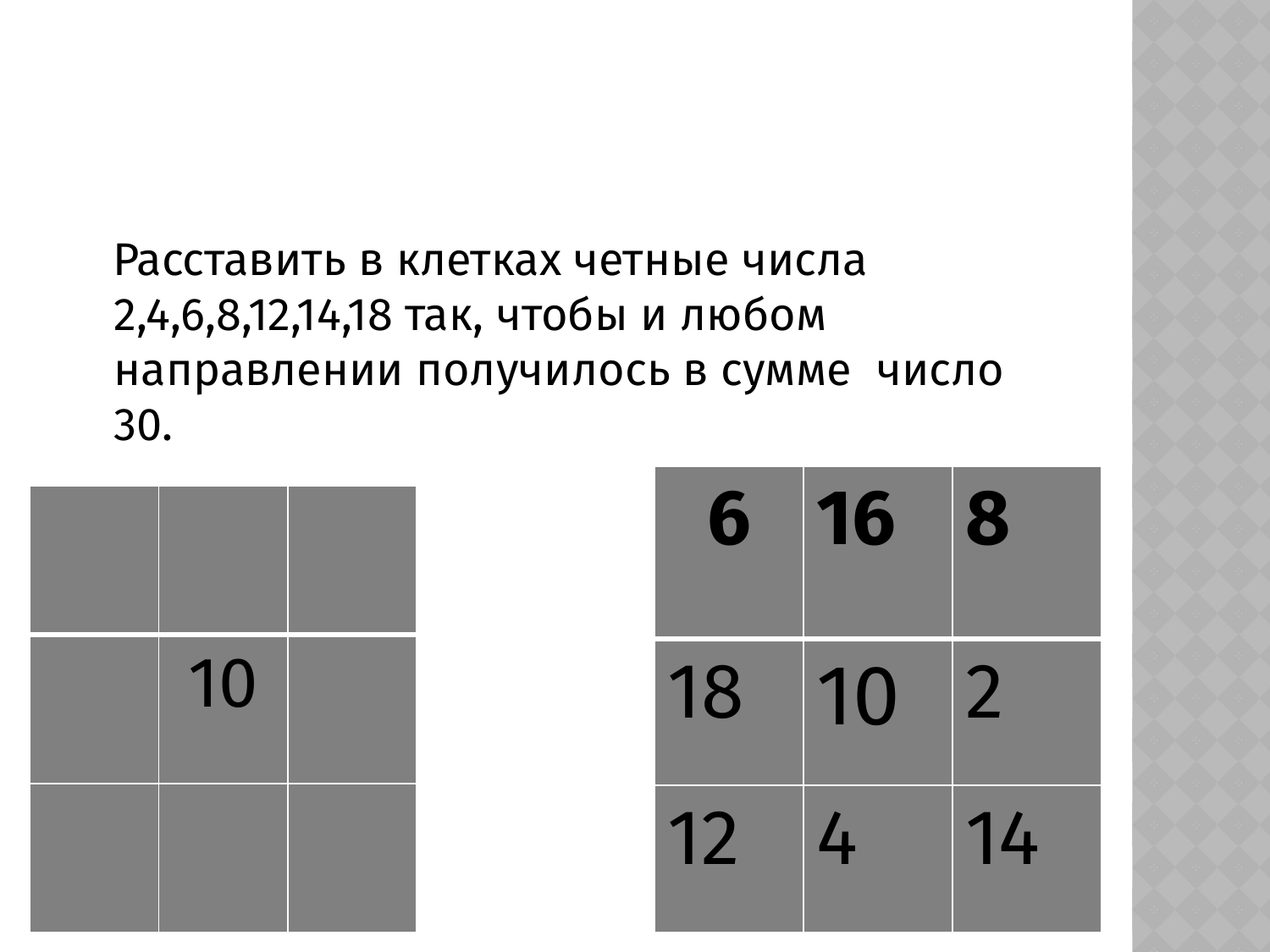

#
   Расставить в клетках четные числа 2,4,6,8,12,14,18 так, чтобы и любом направлении получилось в сумме  число 30.

| 6 | 16 | 8 |
| --- | --- | --- |
| 18 | 10 | 2 |
| 12 | 4 | 14 |
|  |  |  |
| --- | --- | --- |
|  | 10 |  |
|  |  |  |